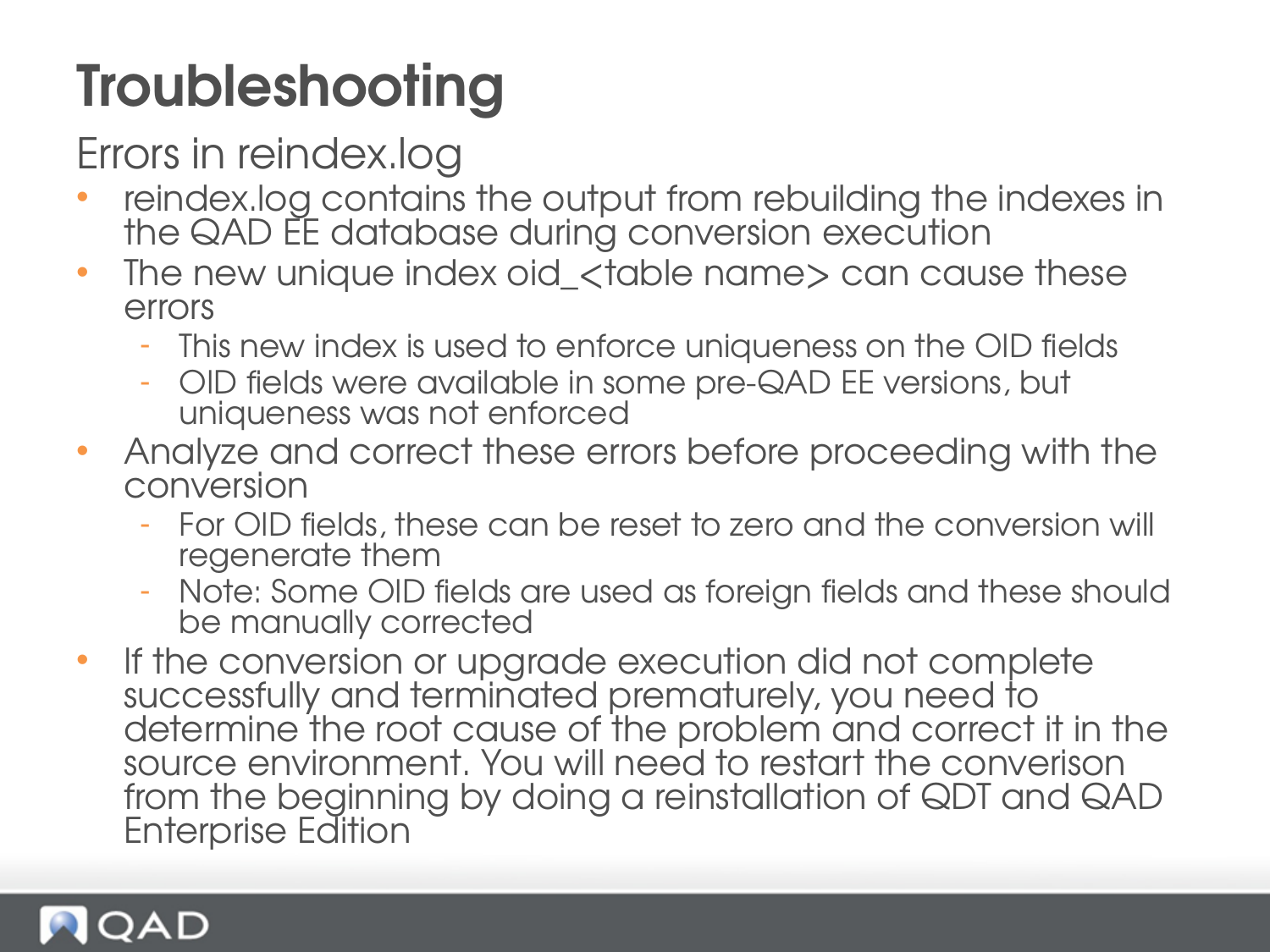

# Troubleshooting
Errors in reindex.log
reindex.log contains the output from rebuilding the indexes in the QAD EE database during conversion execution
The new unique index oid_<table name> can cause these errors
This new index is used to enforce uniqueness on the OID fields
OID fields were available in some pre-QAD EE versions, but uniqueness was not enforced
Analyze and correct these errors before proceeding with the conversion
For OID fields, these can be reset to zero and the conversion will regenerate them
Note: Some OID fields are used as foreign fields and these should be manually corrected
If the conversion or upgrade execution did not complete successfully and terminated prematurely, you need to determine the root cause of the problem and correct it in the source environment. You will need to restart the converison from the beginning by doing a reinstallation of QDT and QAD Enterprise Edition